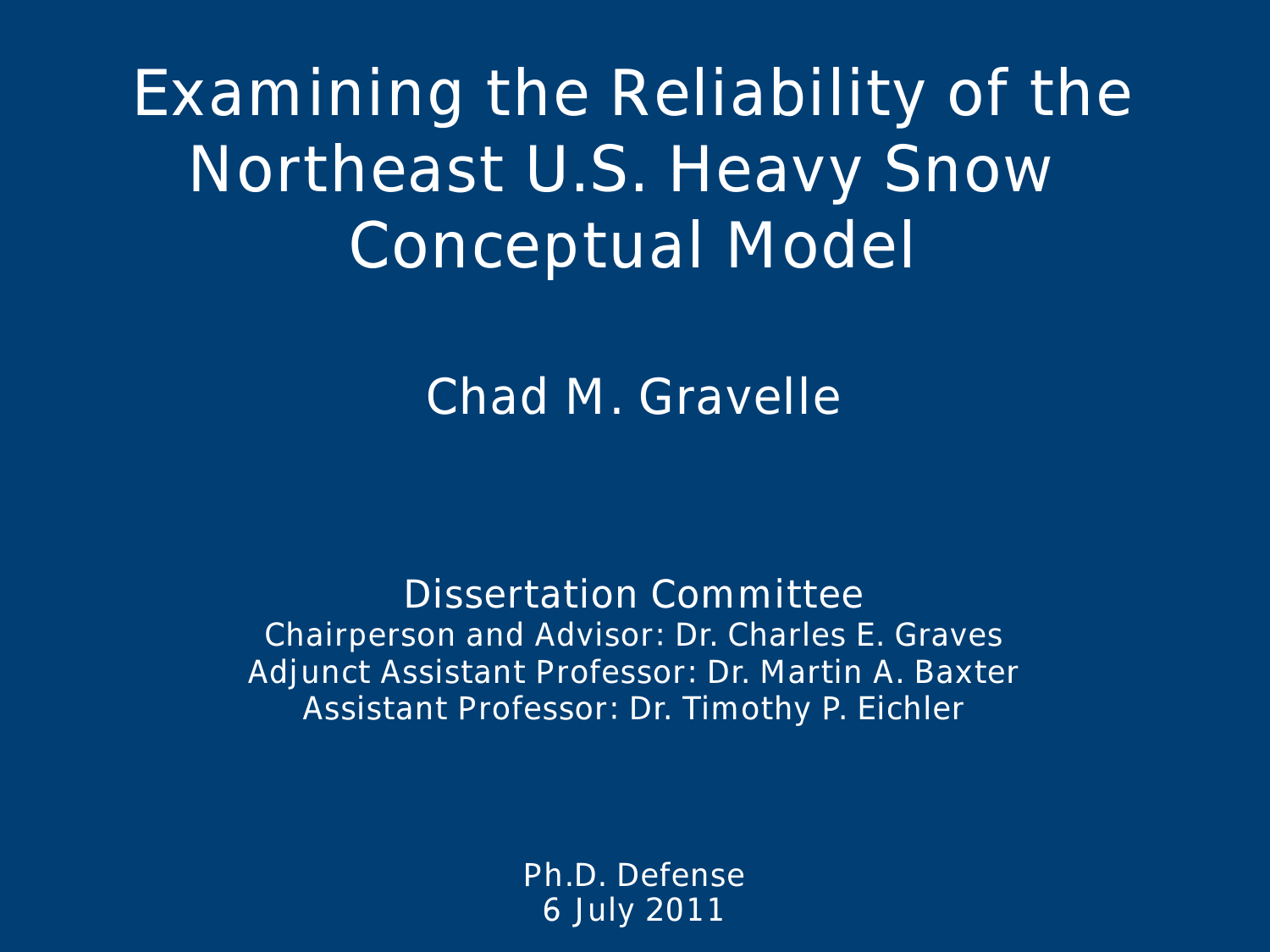

# Examining the Reliability of the Northeast U.S. Heavy Snow Conceptual Model

Chad M. Gravelle

Dissertation Committee
Chairperson and Advisor: Dr. Charles E. Graves
Adjunct Assistant Professor: Dr. Martin A. Baxter
Assistant Professor: Dr. Timothy P. Eichler

Ph.D. Defense
6 July 2011